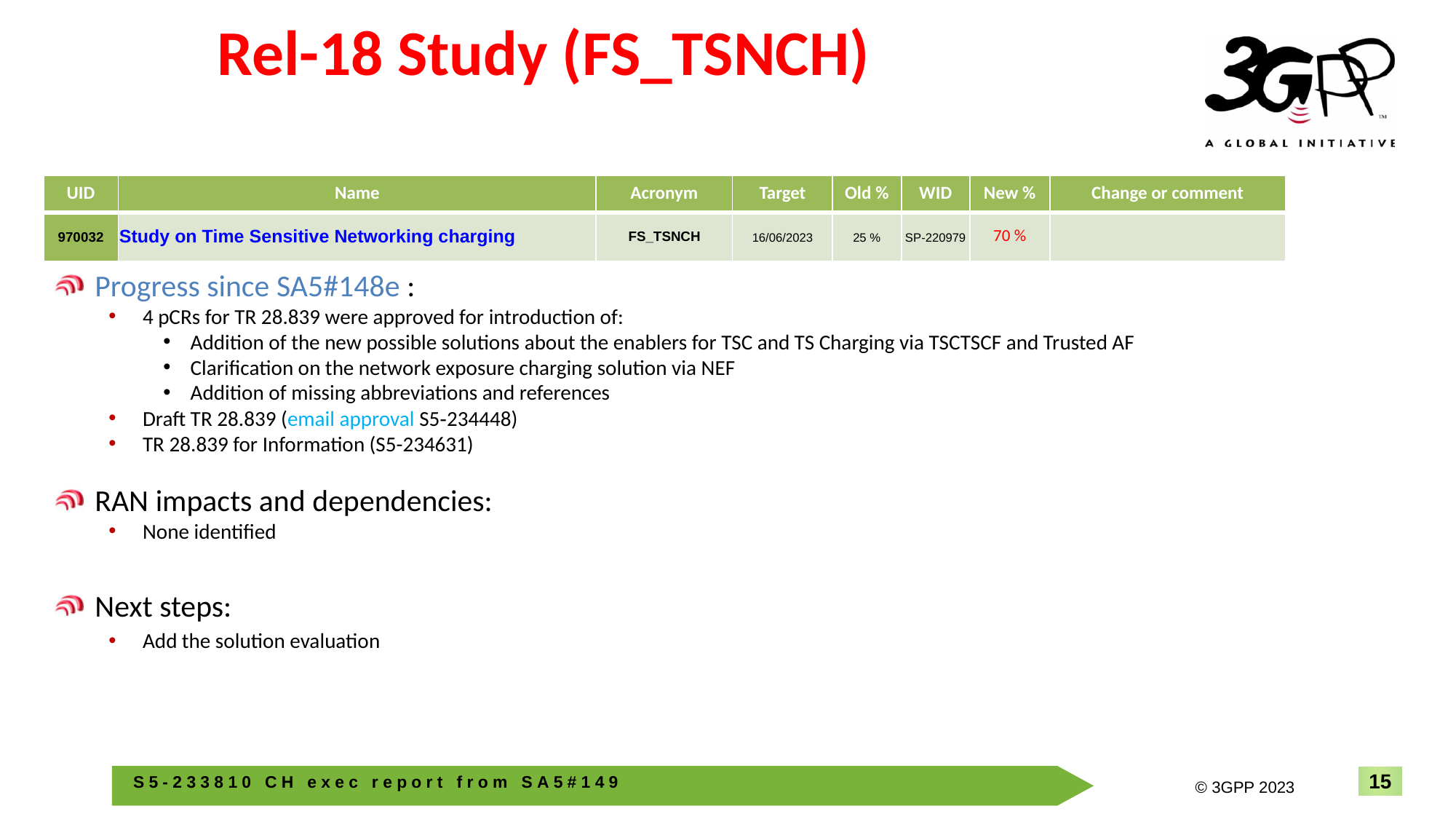

# Rel-18 Study (FS_TSNCH)
| UID | Name | Acronym | Target | Old % | WID | New % | Change or comment |
| --- | --- | --- | --- | --- | --- | --- | --- |
| 970032 | Study on Time Sensitive Networking charging | FS\_TSNCH | 16/06/2023 | 25 % | SP-220979 | 70 % |  |
Progress since SA5#148e :
4 pCRs for TR 28.839 were approved for introduction of:
Addition of the new possible solutions about the enablers for TSC and TS Charging via TSCTSCF and Trusted AF
Clarification on the network exposure charging solution via NEF
Addition of missing abbreviations and references
Draft TR 28.839 (email approval S5‑234448)
TR 28.839 for Information (S5-234631)

RAN impacts and dependencies:
None identified

Next steps:
Add the solution evaluation